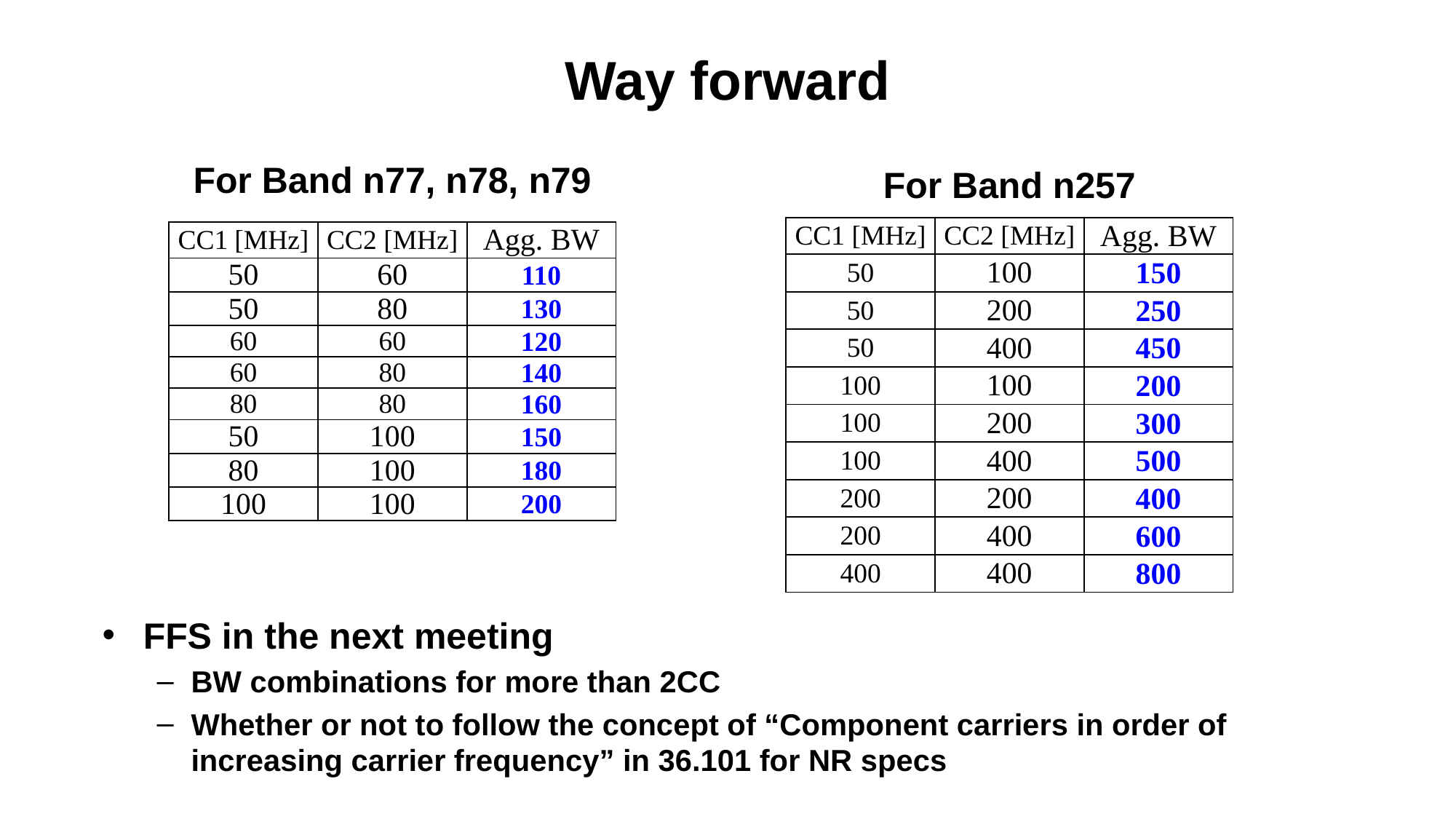

# Way forward
For Band n77, n78, n79
For Band n257
| CC1 [MHz] | CC2 [MHz] | Agg. BW |
| --- | --- | --- |
| 50 | 100 | 150 |
| 50 | 200 | 250 |
| 50 | 400 | 450 |
| 100 | 100 | 200 |
| 100 | 200 | 300 |
| 100 | 400 | 500 |
| 200 | 200 | 400 |
| 200 | 400 | 600 |
| 400 | 400 | 800 |
| CC1 [MHz] | CC2 [MHz] | Agg. BW |
| --- | --- | --- |
| 50 | 60 | 110 |
| 50 | 80 | 130 |
| 60 | 60 | 120 |
| 60 | 80 | 140 |
| 80 | 80 | 160 |
| 50 | 100 | 150 |
| 80 | 100 | 180 |
| 100 | 100 | 200 |
FFS in the next meeting
BW combinations for more than 2CC
Whether or not to follow the concept of “Component carriers in order of increasing carrier frequency” in 36.101 for NR specs